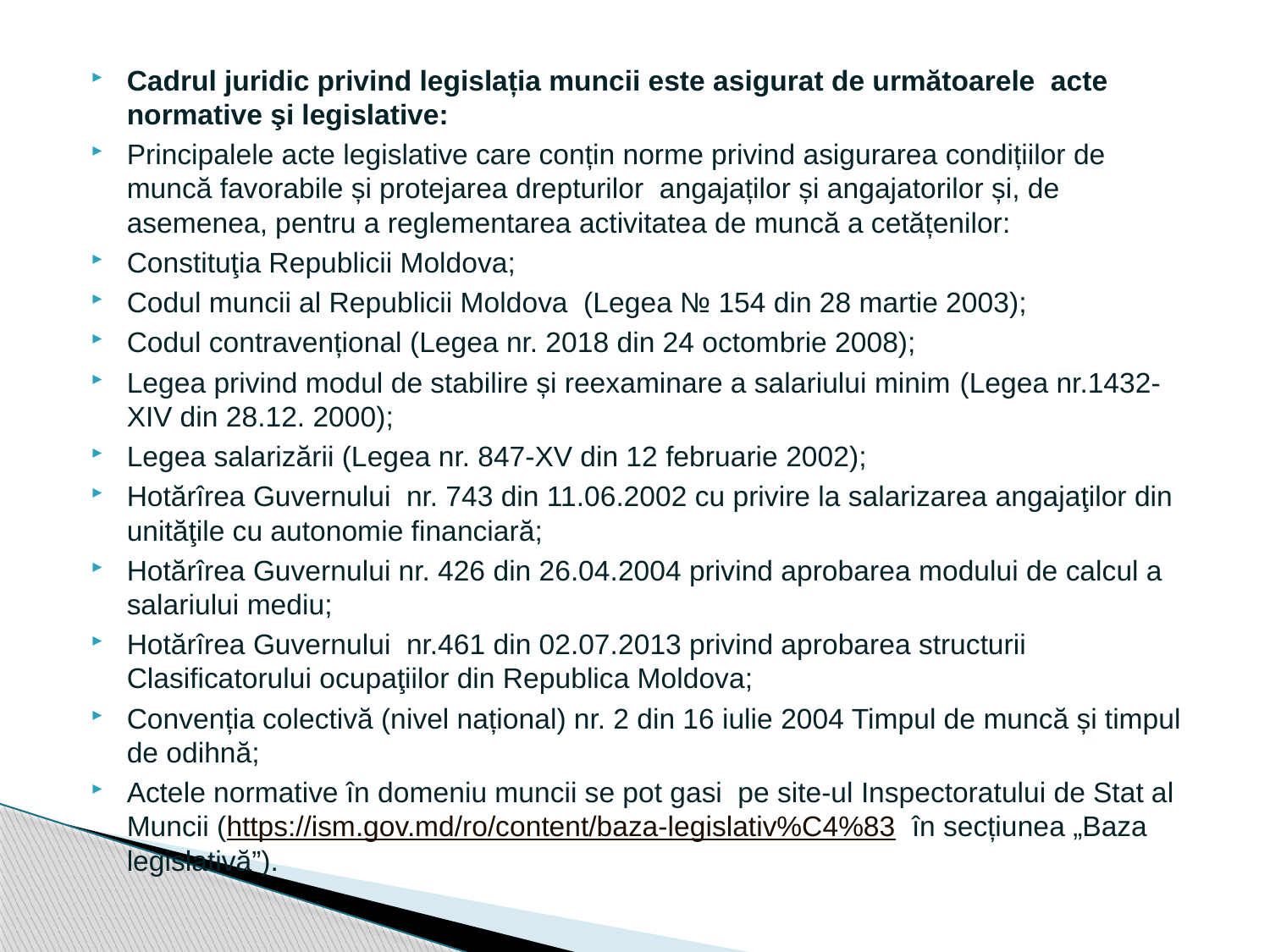

Cadrul juridic privind legislația muncii este asigurat de următoarele  acte normative şi legislative:
Principalele acte legislative care conțin norme privind asigurarea condițiilor de muncă favorabile și protejarea drepturilor  angajaților și angajatorilor și, de asemenea, pentru a reglementarea activitatea de muncă a cetățenilor:
Constituţia Republicii Moldova;
Codul muncii al Republicii Moldova  (Legea № 154 din 28 martie 2003);
Codul contravențional (Legea nr. 2018 din 24 octombrie 2008);
Legea privind modul de stabilire și reexaminare a salariului minim (Legea nr.1432-XIV din 28.12. 2000);
Legea salarizării (Legea nr. 847-XV din 12 februarie 2002);
Hotărîrea Guvernului  nr. 743 din 11.06.2002 cu privire la salarizarea angajaţilor din unităţile cu autonomie financiară;
Hotărîrea Guvernului nr. 426 din 26.04.2004 privind aprobarea modului de calcul a salariului mediu;
Hotărîrea Guvernului  nr.461 din 02.07.2013 privind aprobarea structurii Clasificatorului ocupaţiilor din Republica Moldova;
Convenția colectivă (nivel național) nr. 2 din 16 iulie 2004 Timpul de muncă și timpul de odihnă;
Actele normative în domeniu muncii se pot gasi  pe site-ul Inspectoratului de Stat al Muncii (https://ism.gov.md/ro/content/baza-legislativ%C4%83  în secțiunea „Baza legislativă”).